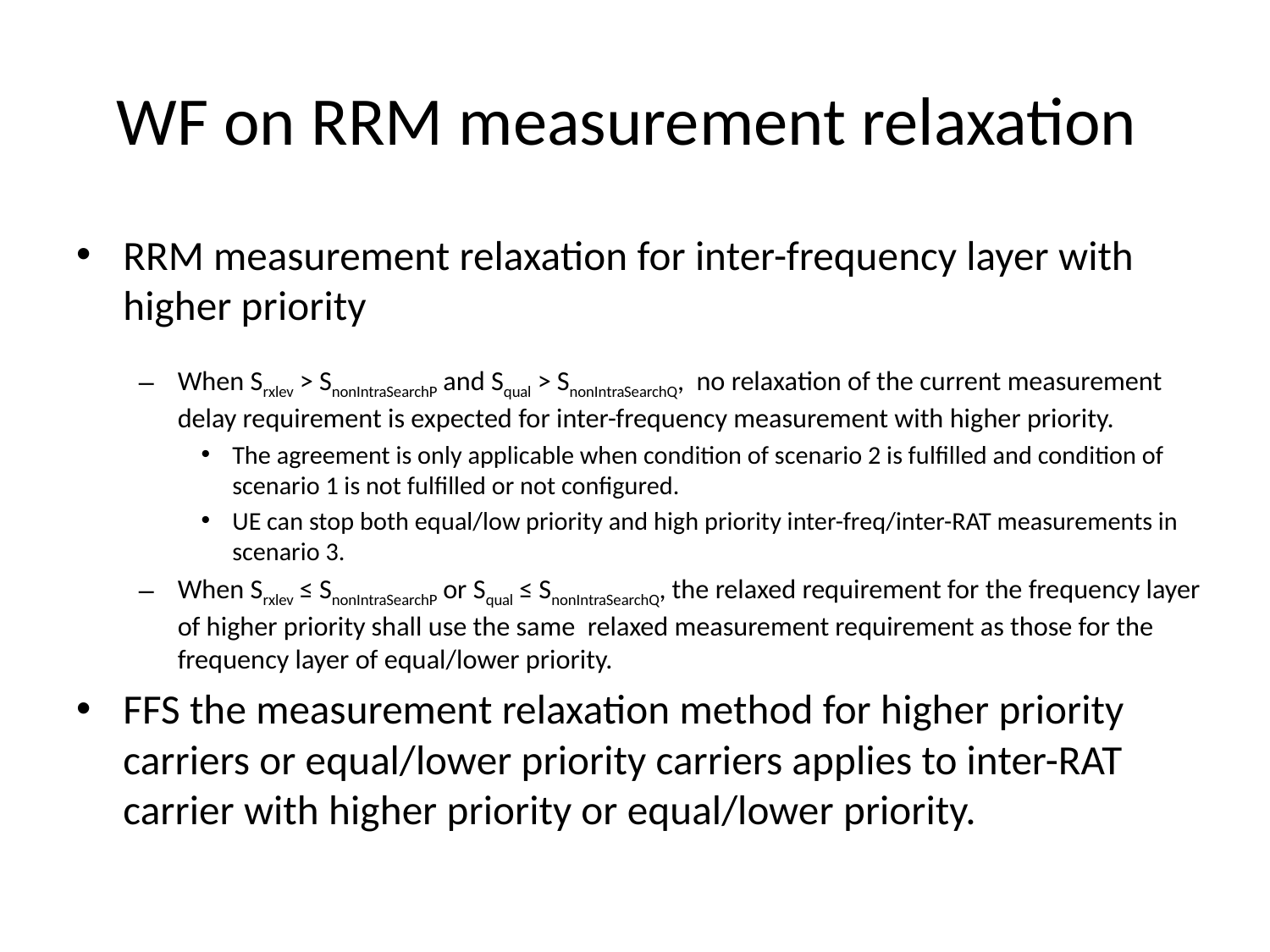

# WF on RRM measurement relaxation
RRM measurement relaxation for inter-frequency layer with higher priority

When Srxlev > SnonIntraSearchP and Squal > SnonIntraSearchQ,  no relaxation of the current measurement delay requirement is expected for inter-frequency measurement with higher priority.
The agreement is only applicable when condition of scenario 2 is fulfilled and condition of scenario 1 is not fulfilled or not configured.
UE can stop both equal/low priority and high priority inter-freq/inter-RAT measurements in scenario 3.
When Srxlev ≤ SnonIntraSearchP or Squal ≤ SnonIntraSearchQ, the relaxed requirement for the frequency layer of higher priority shall use the same  relaxed measurement requirement as those for the frequency layer of equal/lower priority.
FFS the measurement relaxation method for higher priority carriers or equal/lower priority carriers applies to inter-RAT carrier with higher priority or equal/lower priority.